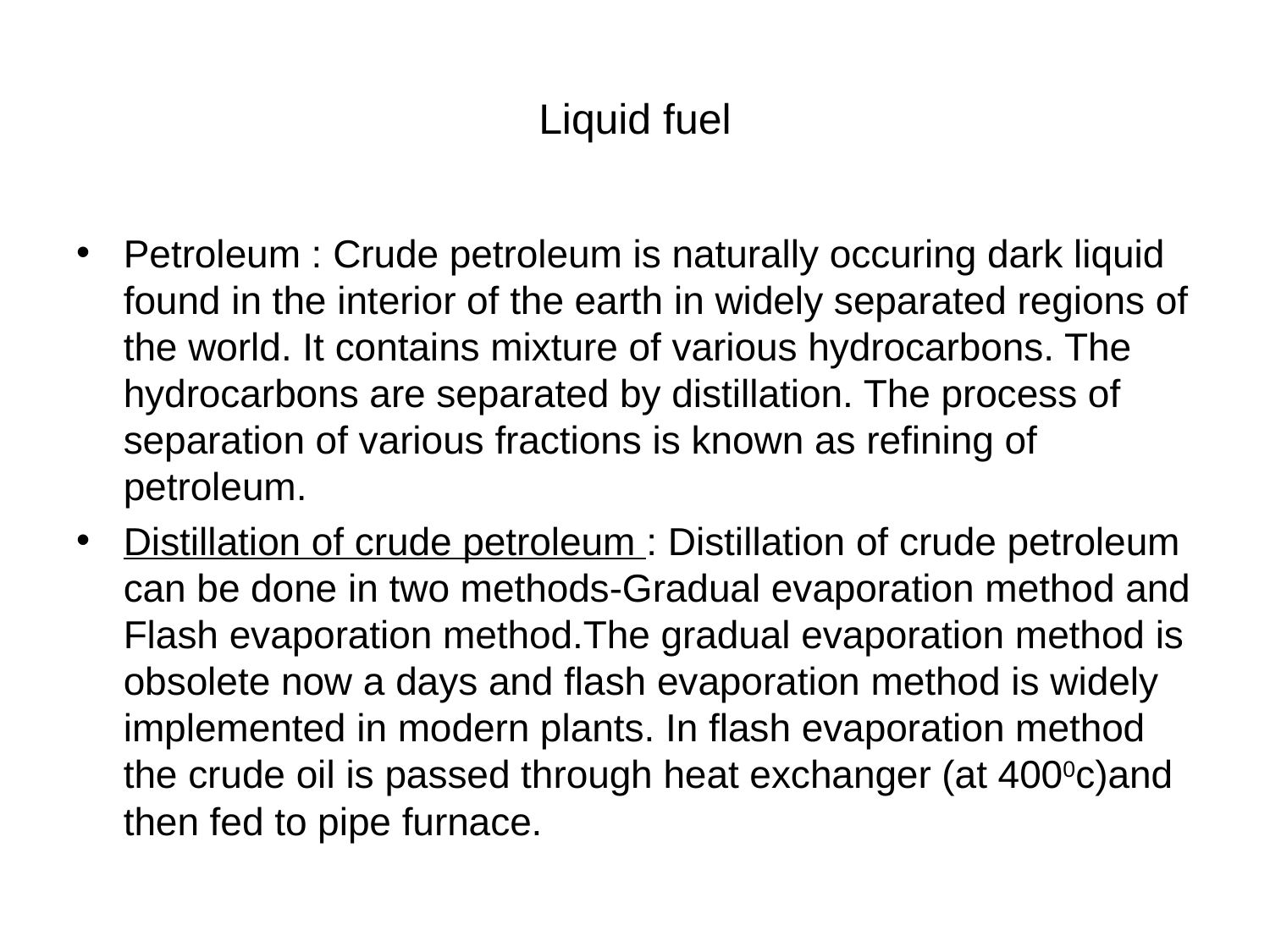

# Liquid fuel
Petroleum : Crude petroleum is naturally occuring dark liquid found in the interior of the earth in widely separated regions of the world. It contains mixture of various hydrocarbons. The hydrocarbons are separated by distillation. The process of separation of various fractions is known as refining of petroleum.
Distillation of crude petroleum : Distillation of crude petroleum can be done in two methods-Gradual evaporation method and Flash evaporation method.The gradual evaporation method is obsolete now a days and flash evaporation method is widely implemented in modern plants. In flash evaporation method the crude oil is passed through heat exchanger (at 4000c)and then fed to pipe furnace.